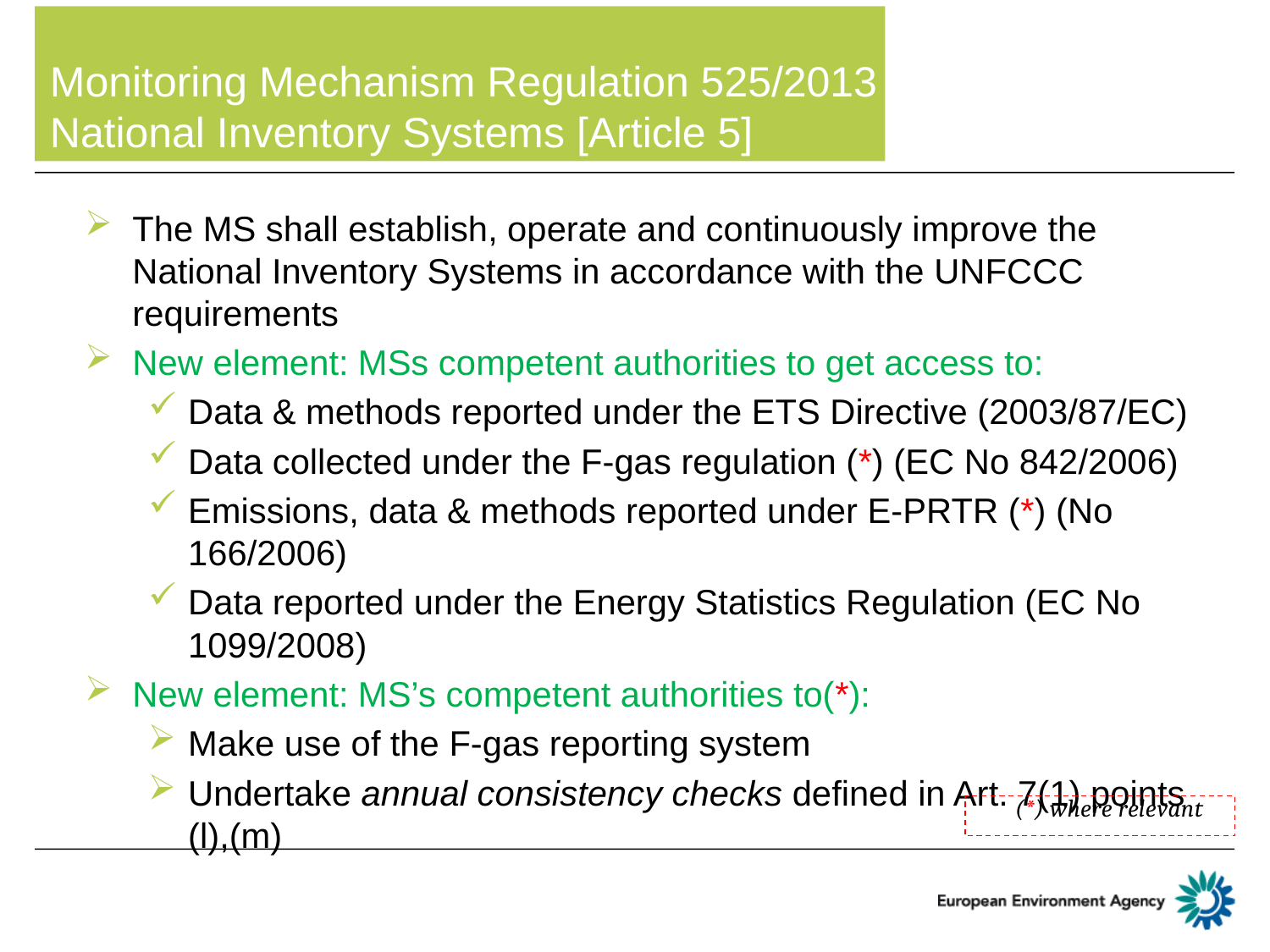

# Monitoring Mechanism Regulation 525/2013 National Inventory Systems [Article 5]
The MS shall establish, operate and continuously improve the National Inventory Systems in accordance with the UNFCCC requirements
New element: MSs competent authorities to get access to:
Data & methods reported under the ETS Directive (2003/87/EC)
Data collected under the F-gas regulation (*) (EC No 842/2006)
Emissions, data & methods reported under E-PRTR (*) (No 166/2006)
Data reported under the Energy Statistics Regulation (EC No 1099/2008)
New element: MS’s competent authorities to(*):
Make use of the F-gas reporting system
Undertake annual consistency checks defined in Art. 7(1) points (l),(m)

(*) where relevant